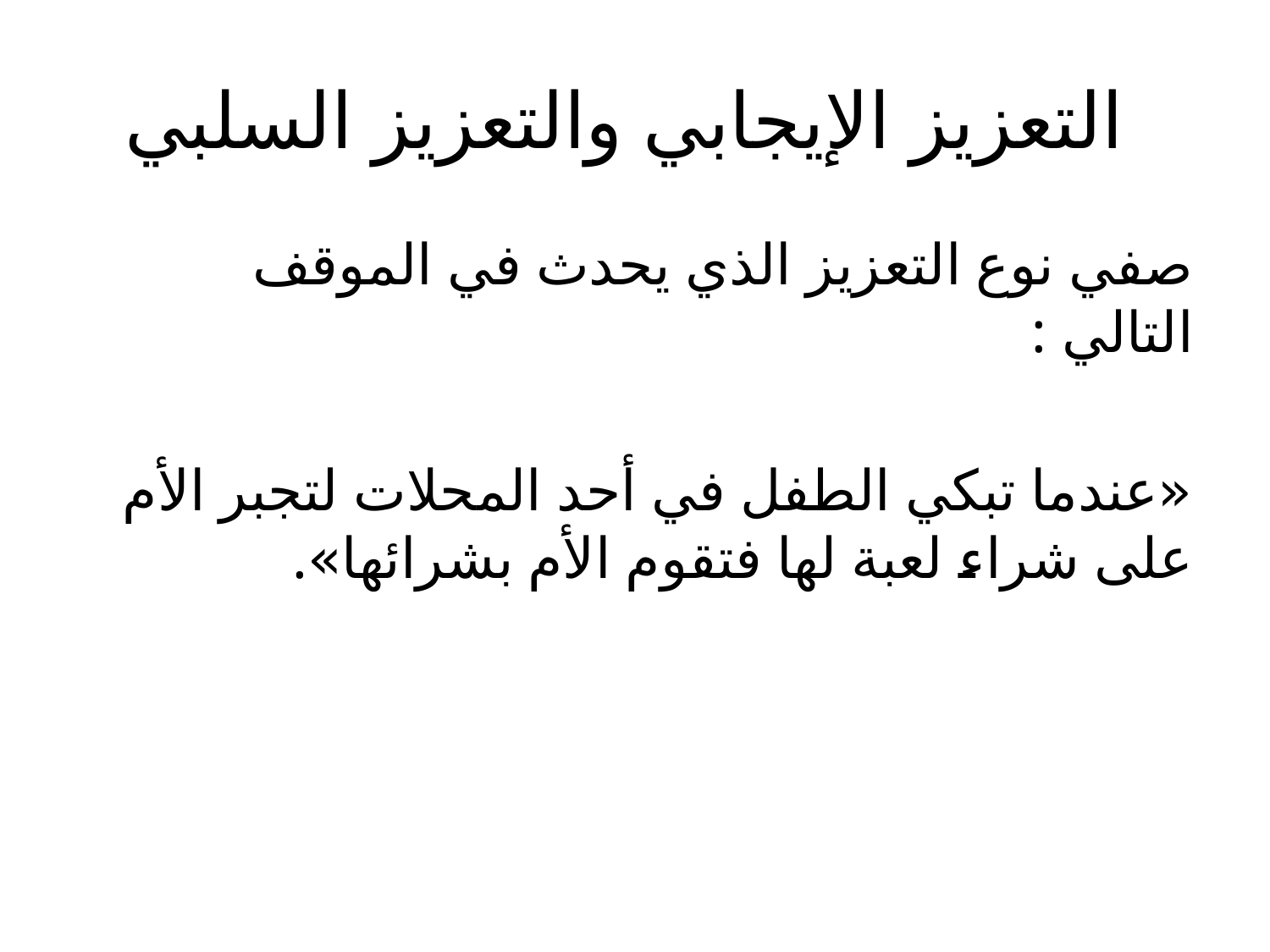

# التعزيز الإيجابي والتعزيز السلبي
صفي نوع التعزيز الذي يحدث في الموقف التالي :

«عندما تبكي الطفل في أحد المحلات لتجبر الأم على شراء لعبة لها فتقوم الأم بشرائها».